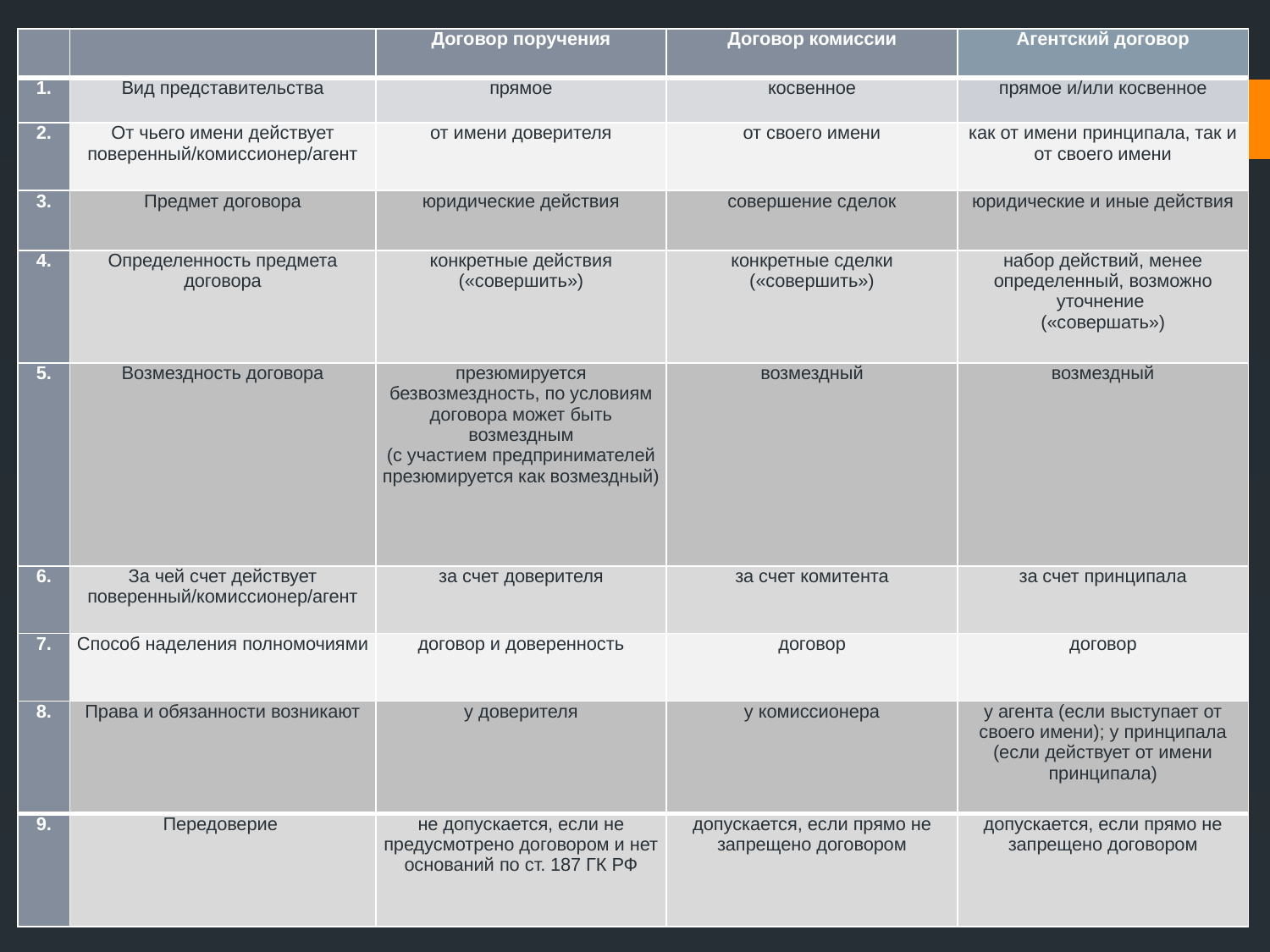

|  |  | Договор поручения | Договор комиссии | Агентский договор |
| --- | --- | --- | --- | --- |
| 1. | Вид представительства | прямое | косвенное | прямое и/или косвенное |
| 2. | От чьего имени действует поверенный/комиссионер/агент | от имени доверителя | от своего имени | как от имени принципала, так и от своего имени |
| 3. | Предмет договора | юридические действия | совершение сделок | юридические и иные действия |
| 4. | Определенность предмета договора | конкретные действия («совершить») | конкретные сделки («совершить») | набор действий, менее определенный, возможно уточнение («совершать») |
| 5. | Возмездность договора | презюмируется безвозмездность, по условиям договора может быть возмездным (с участием предпринимателей презюмируется как возмездный) | возмездный | возмездный |
| 6. | За чей счет действует поверенный/комиссионер/агент | за счет доверителя | за счет комитента | за счет принципала |
| 7. | Способ наделения полномочиями | договор и доверенность | договор | договор |
| 8. | Права и обязанности возникают | у доверителя | у комиссионера | у агента (если выступает от своего имени); у принципала (если действует от имени принципала) |
| 9. | Передоверие | не допускается, если не предусмотрено договором и нет оснований по ст. 187 ГК РФ | допускается, если прямо не запрещено договором | допускается, если прямо не запрещено договором |
#